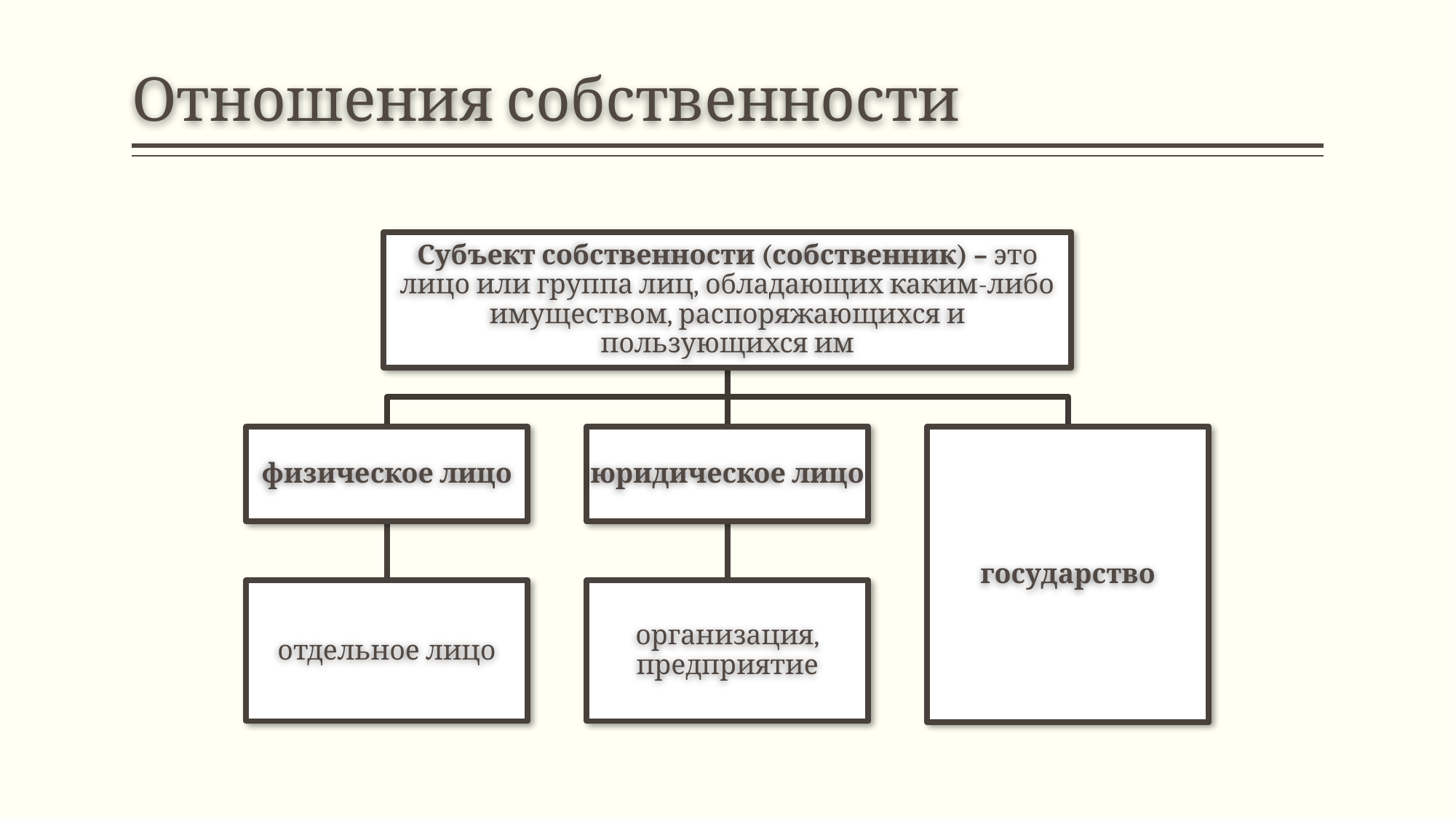

# Отношения собственности

Субъект собственности (собственник) – это лицо или группа лиц, обладающих каким-либо имуществом, распоряжающихся и пользующихся им

физическое лицо

юридическое лицо

государство

отдельное лицо

организация, предприятие